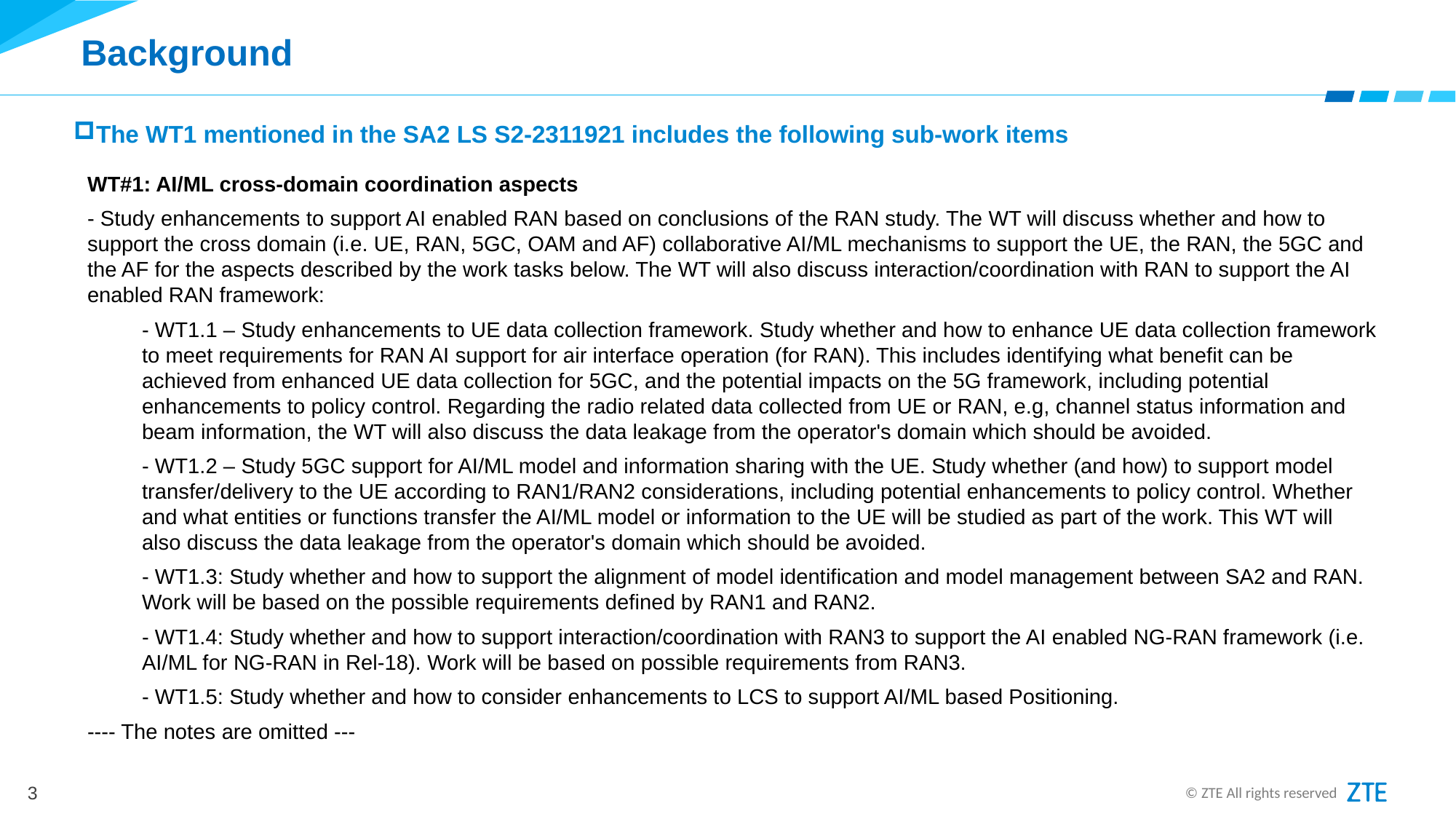

# Background
The WT1 mentioned in the SA2 LS S2-2311921 includes the following sub-work items
WT#1: AI/ML cross-domain coordination aspects
- Study enhancements to support AI enabled RAN based on conclusions of the RAN study. The WT will discuss whether and how to support the cross domain (i.e. UE, RAN, 5GC, OAM and AF) collaborative AI/ML mechanisms to support the UE, the RAN, the 5GC and the AF for the aspects described by the work tasks below. The WT will also discuss interaction/coordination with RAN to support the AI enabled RAN framework:
- WT1.1 – Study enhancements to UE data collection framework. Study whether and how to enhance UE data collection framework to meet requirements for RAN AI support for air interface operation (for RAN). This includes identifying what benefit can be achieved from enhanced UE data collection for 5GC, and the potential impacts on the 5G framework, including potential enhancements to policy control. Regarding the radio related data collected from UE or RAN, e.g, channel status information and beam information, the WT will also discuss the data leakage from the operator's domain which should be avoided.
- WT1.2 – Study 5GC support for AI/ML model and information sharing with the UE. Study whether (and how) to support model transfer/delivery to the UE according to RAN1/RAN2 considerations, including potential enhancements to policy control. Whether and what entities or functions transfer the AI/ML model or information to the UE will be studied as part of the work. This WT will also discuss the data leakage from the operator's domain which should be avoided.
- WT1.3: Study whether and how to support the alignment of model identification and model management between SA2 and RAN. Work will be based on the possible requirements defined by RAN1 and RAN2.
- WT1.4: Study whether and how to support interaction/coordination with RAN3 to support the AI enabled NG-RAN framework (i.e. AI/ML for NG-RAN in Rel-18). Work will be based on possible requirements from RAN3.
- WT1.5: Study whether and how to consider enhancements to LCS to support AI/ML based Positioning.
---- The notes are omitted ---